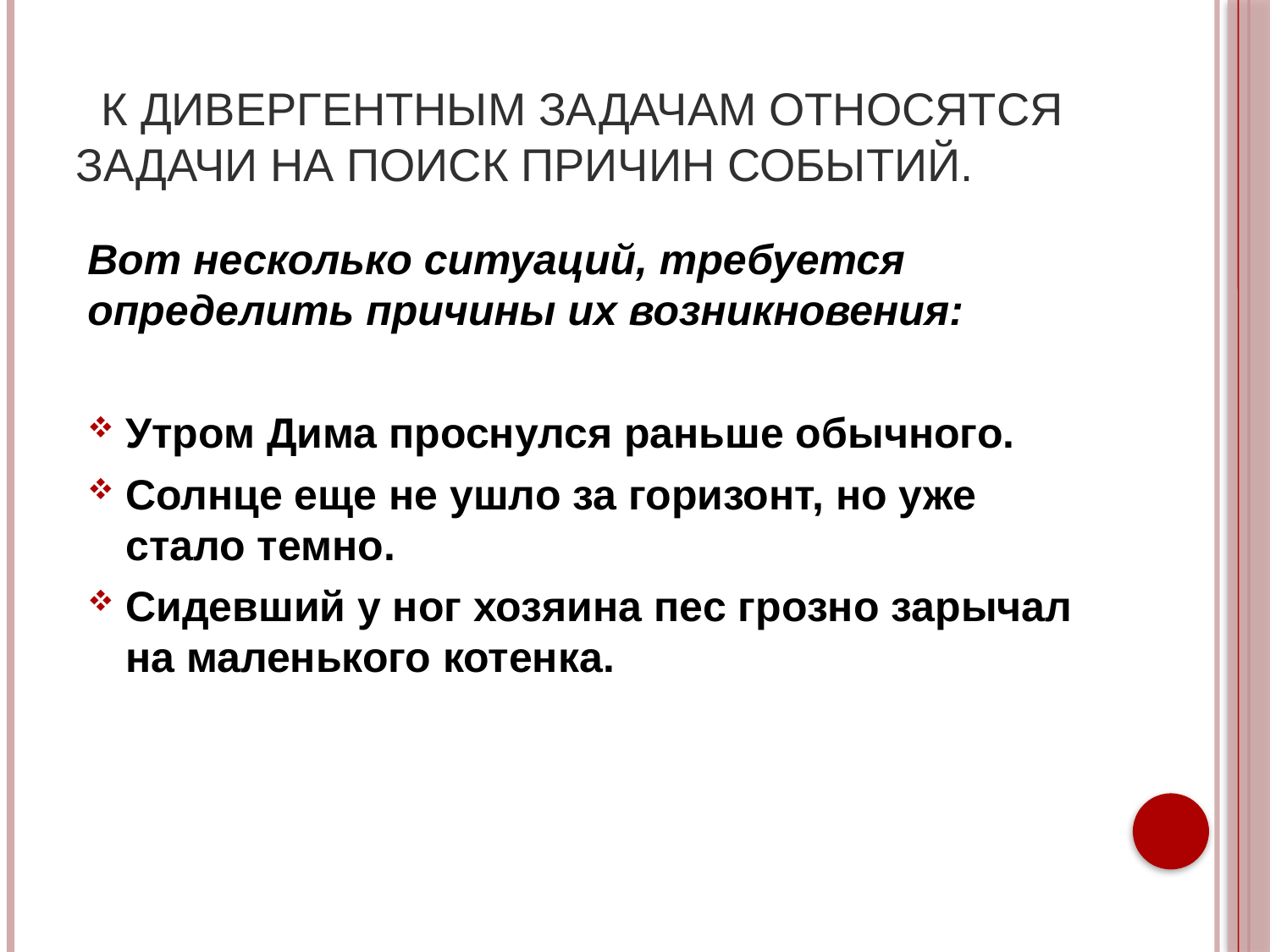

# К дивергентным задачам относятся задачи на поиск причин событий.
Вот несколько ситуаций, требуется определить причины их возникновения:

Утром Дима проснулся раньше обычного.
Солнце еще не ушло за горизонт, но уже стало темно.
Сидевший у ног хозяина пес грозно зарычал на маленького котенка.